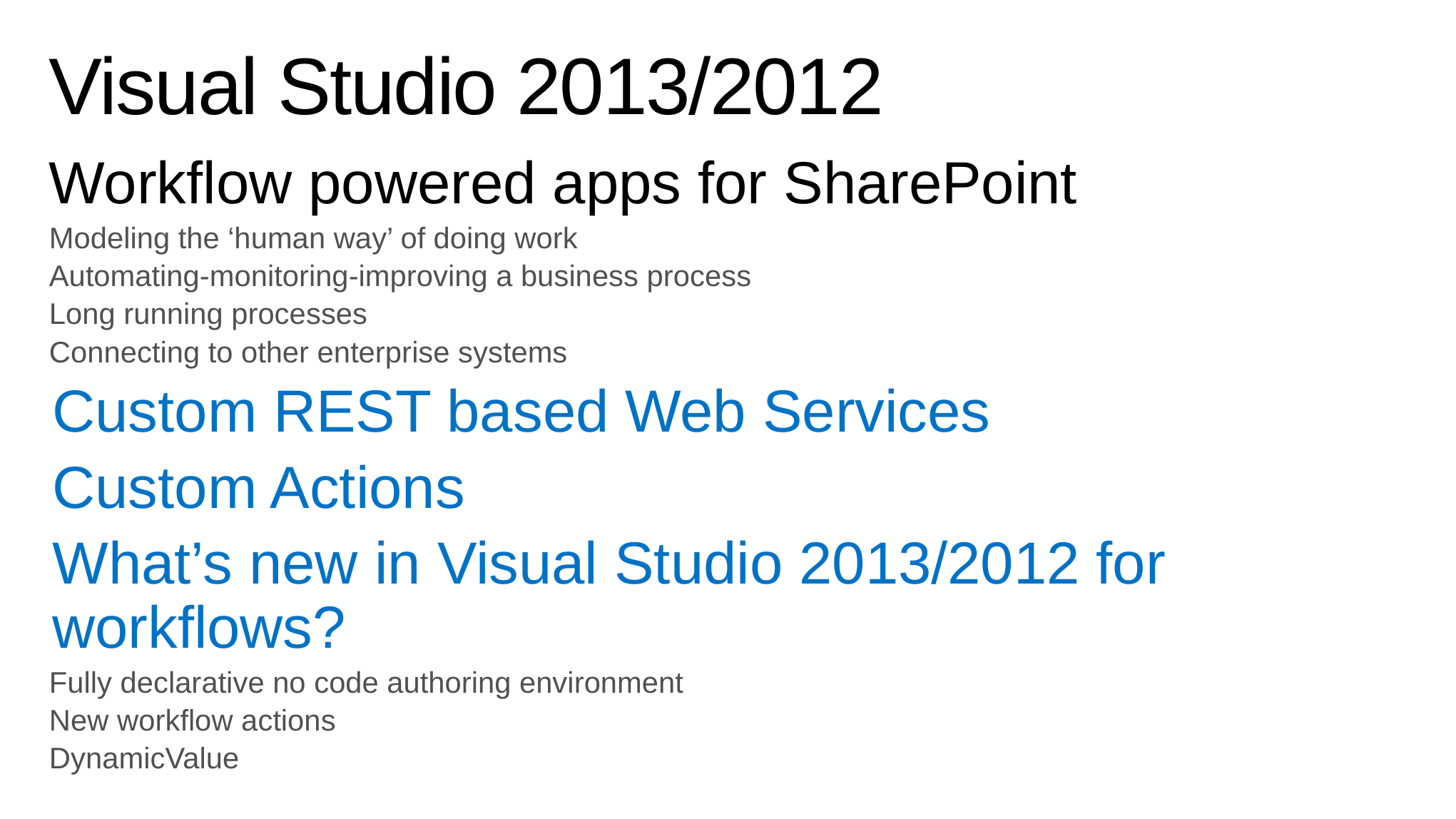

# Visual Studio 2013/2012
Workflow powered apps for SharePoint
Modeling the ‘human way’ of doing work
Automating-monitoring-improving a business process
Long running processes
Connecting to other enterprise systems
Custom REST based Web Services
Custom Actions
What’s new in Visual Studio 2013/2012 for workflows?
Fully declarative no code authoring environment
New workflow actions
DynamicValue